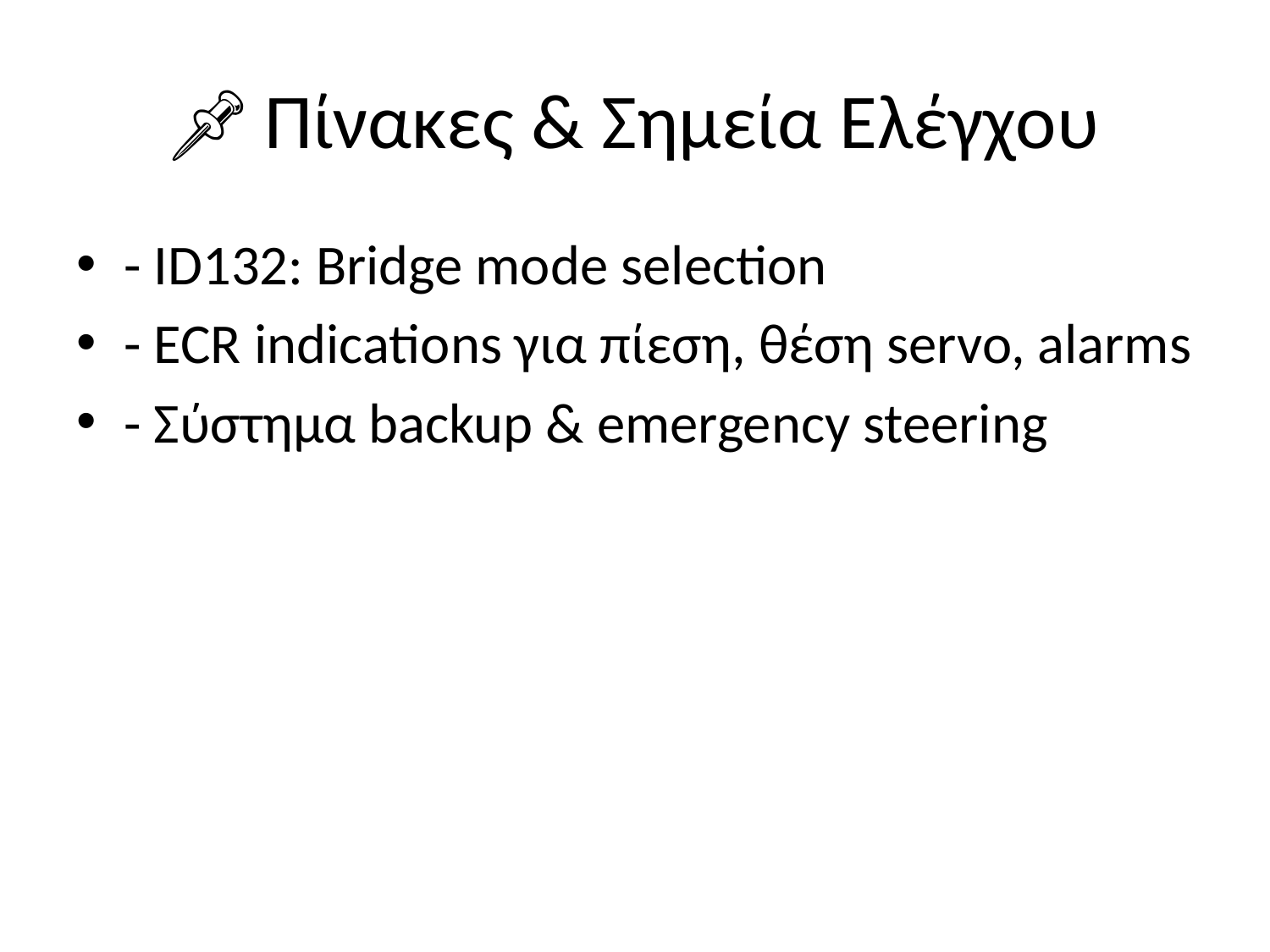

# 📌 Πίνακες & Σημεία Ελέγχου
- ID132: Bridge mode selection
- ECR indications για πίεση, θέση servo, alarms
- Σύστημα backup & emergency steering